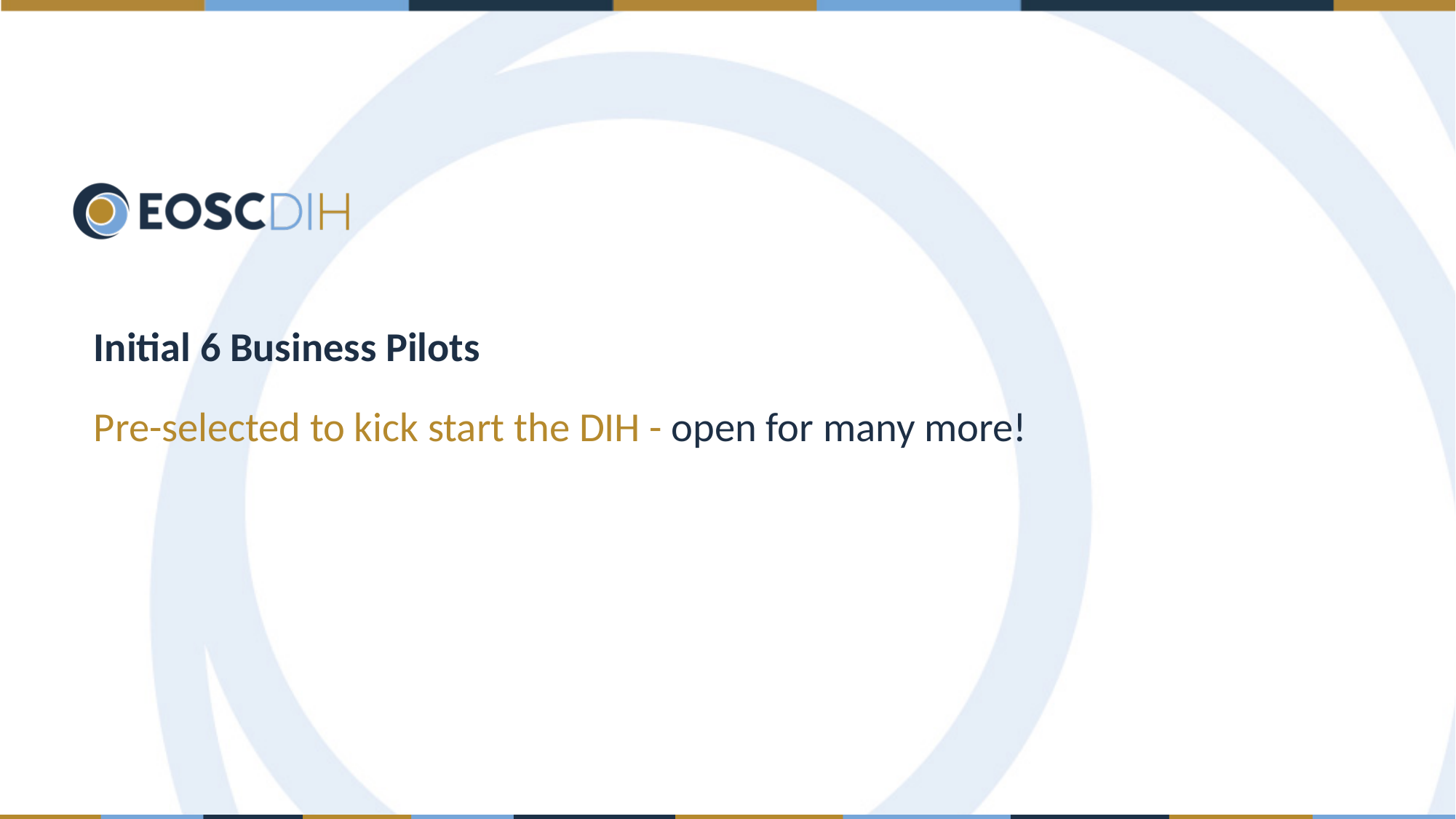

# Initial 6 Business Pilots
Pre-selected to kick start the DIH - open for many more!